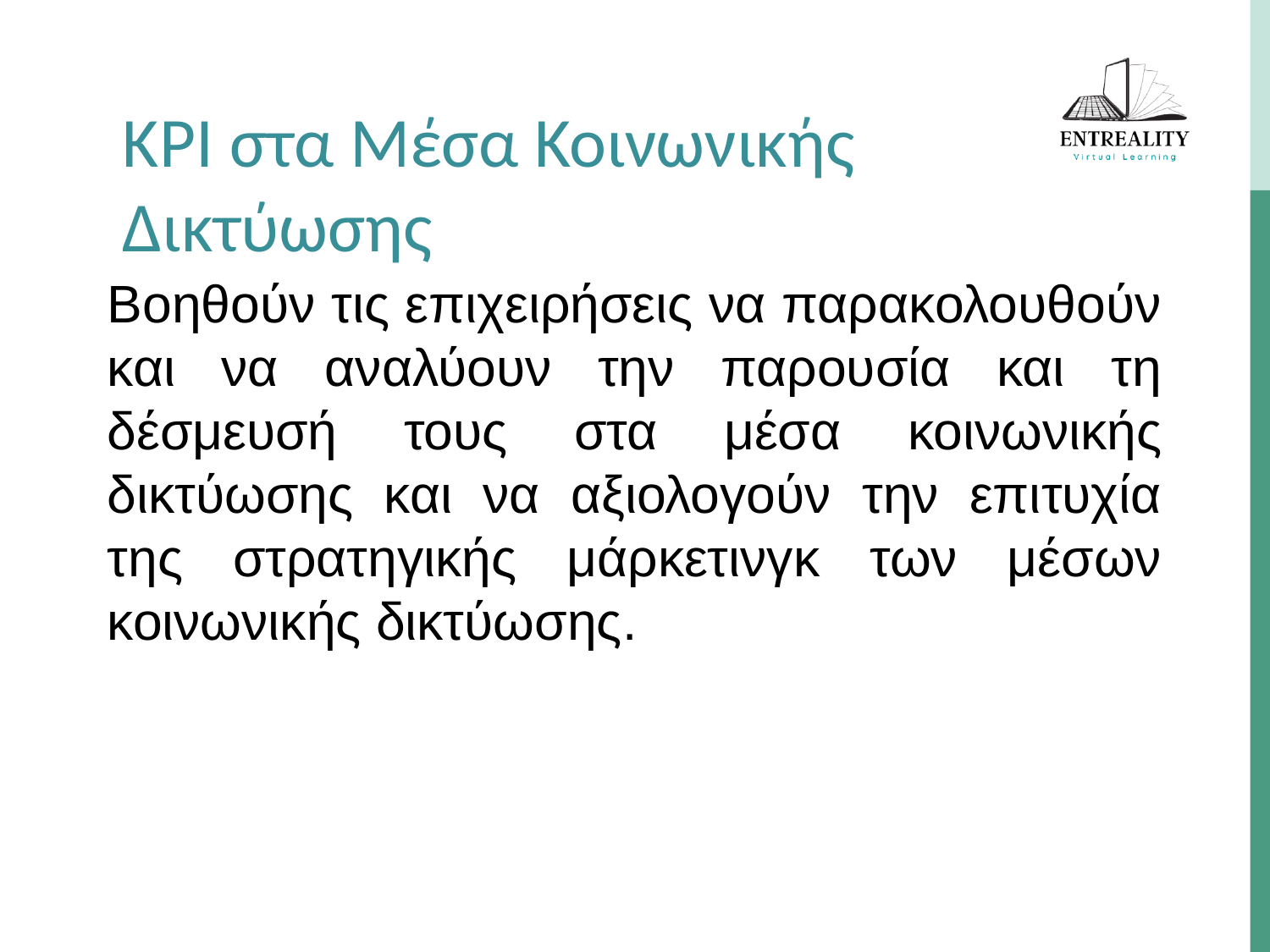

KPI στα Μέσα Κοινωνικής Δικτύωσης
Βοηθούν τις επιχειρήσεις να παρακολουθούν και να αναλύουν την παρουσία και τη δέσμευσή τους στα μέσα κοινωνικής δικτύωσης και να αξιολογούν την επιτυχία της στρατηγικής μάρκετινγκ των μέσων κοινωνικής δικτύωσης.